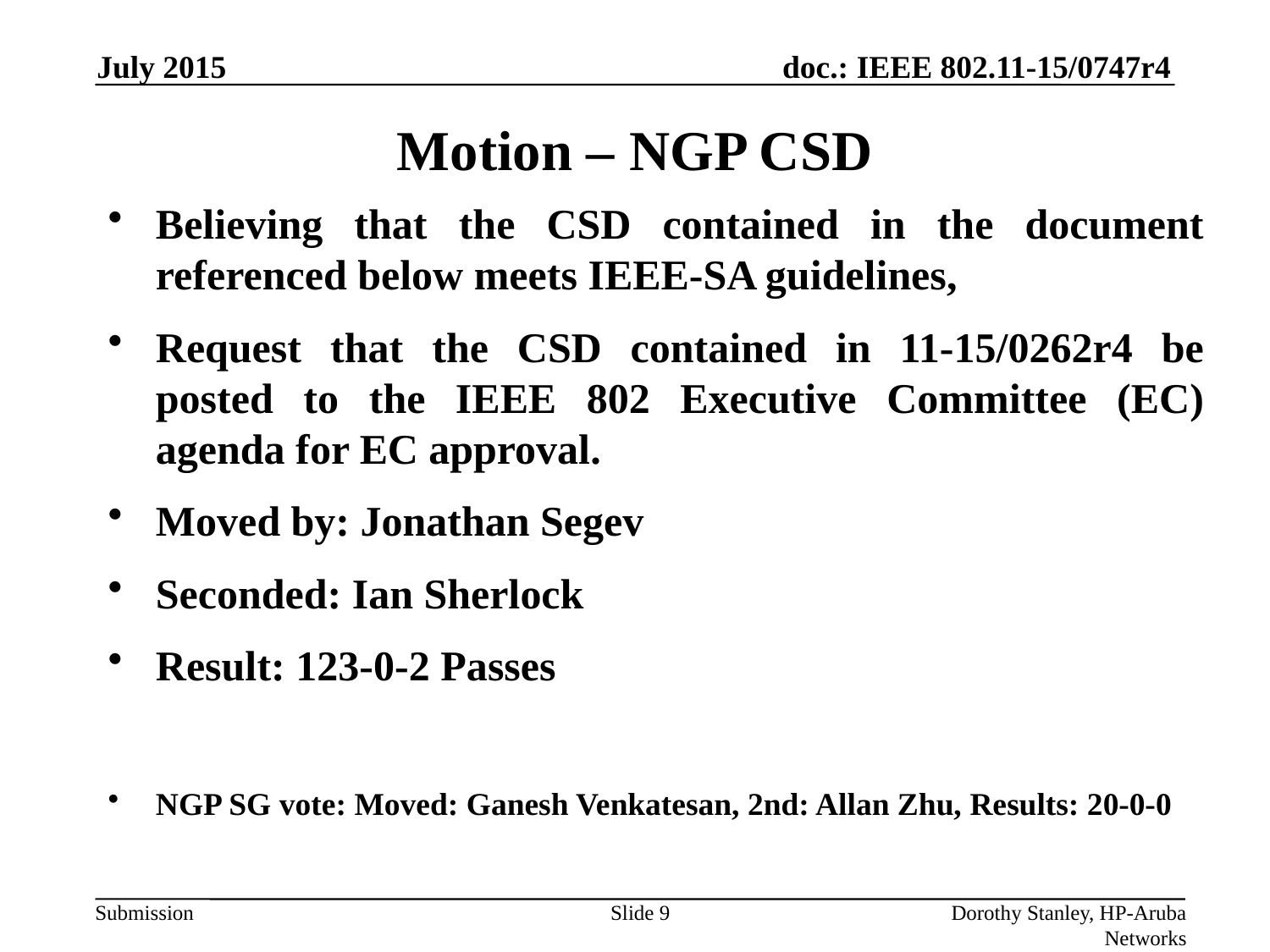

July 2015
Motion – NGP CSD
Believing that the CSD contained in the document referenced below meets IEEE-SA guidelines,
Request that the CSD contained in 11-15/0262r4 be posted to the IEEE 802 Executive Committee (EC) agenda for EC approval.
Moved by: Jonathan Segev
Seconded: Ian Sherlock
Result: 123-0-2 Passes

NGP SG vote: Moved: Ganesh Venkatesan, 2nd: Allan Zhu, Results: 20-0-0
Slide 9
Dorothy Stanley, HP-Aruba Networks